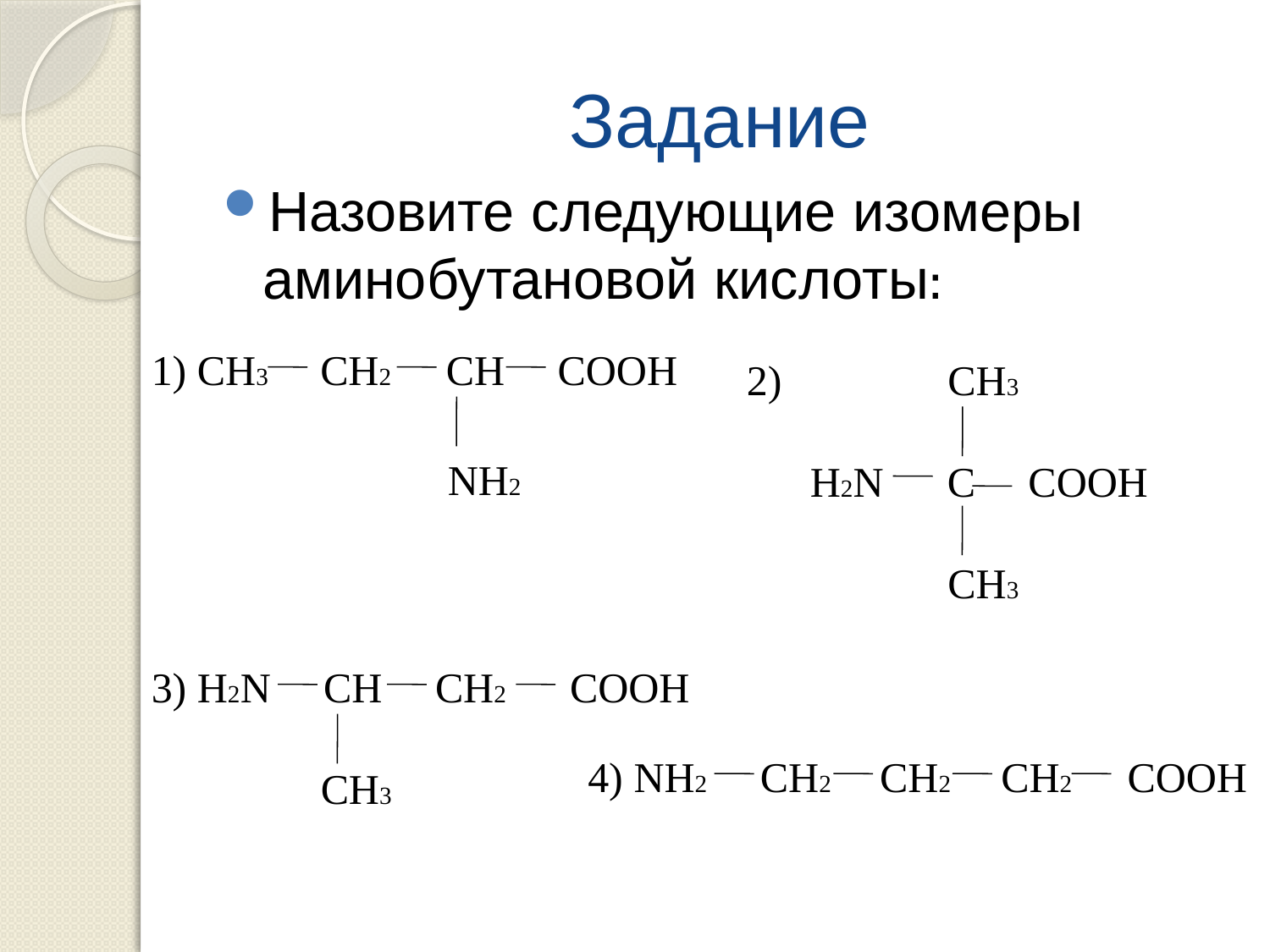

# Задание
Назовите следующие изомеры аминобутановой кислоты:
1) CH3       CH2      CH     COOH

                            NH2

             CH3

      H2N      C     COOH

                   CH3

3) H2N     CH     CH2      COOH

                CH3
4) NH2     CH2     CH2      CH2         COOH